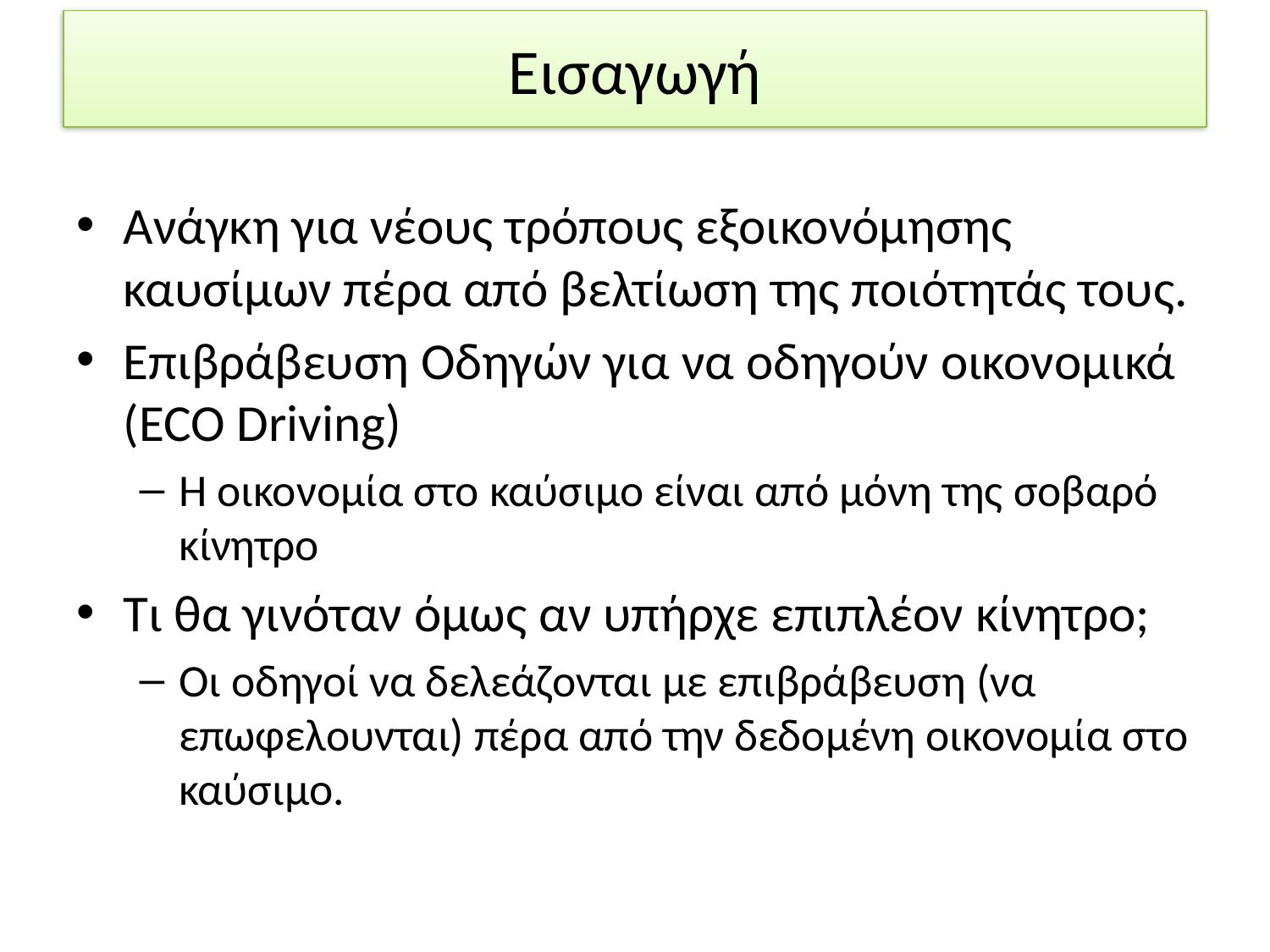

# Εισαγωγή
Ανάγκη για νέους τρόπους εξοικονόμησης καυσίμων πέρα από βελτίωση της ποιότητάς τους.
Επιβράβευση Οδηγών για να οδηγούν οικονομικά (ECO Driving)
Η οικονομία στο καύσιμο είναι από μόνη της σοβαρό κίνητρο
Τι θα γινόταν όμως αν υπήρχε επιπλέον κίνητρο;
Οι οδηγοί να δελεάζονται με επιβράβευση (να επωφελουνται) πέρα από την δεδομένη οικονομία στο καύσιμο.